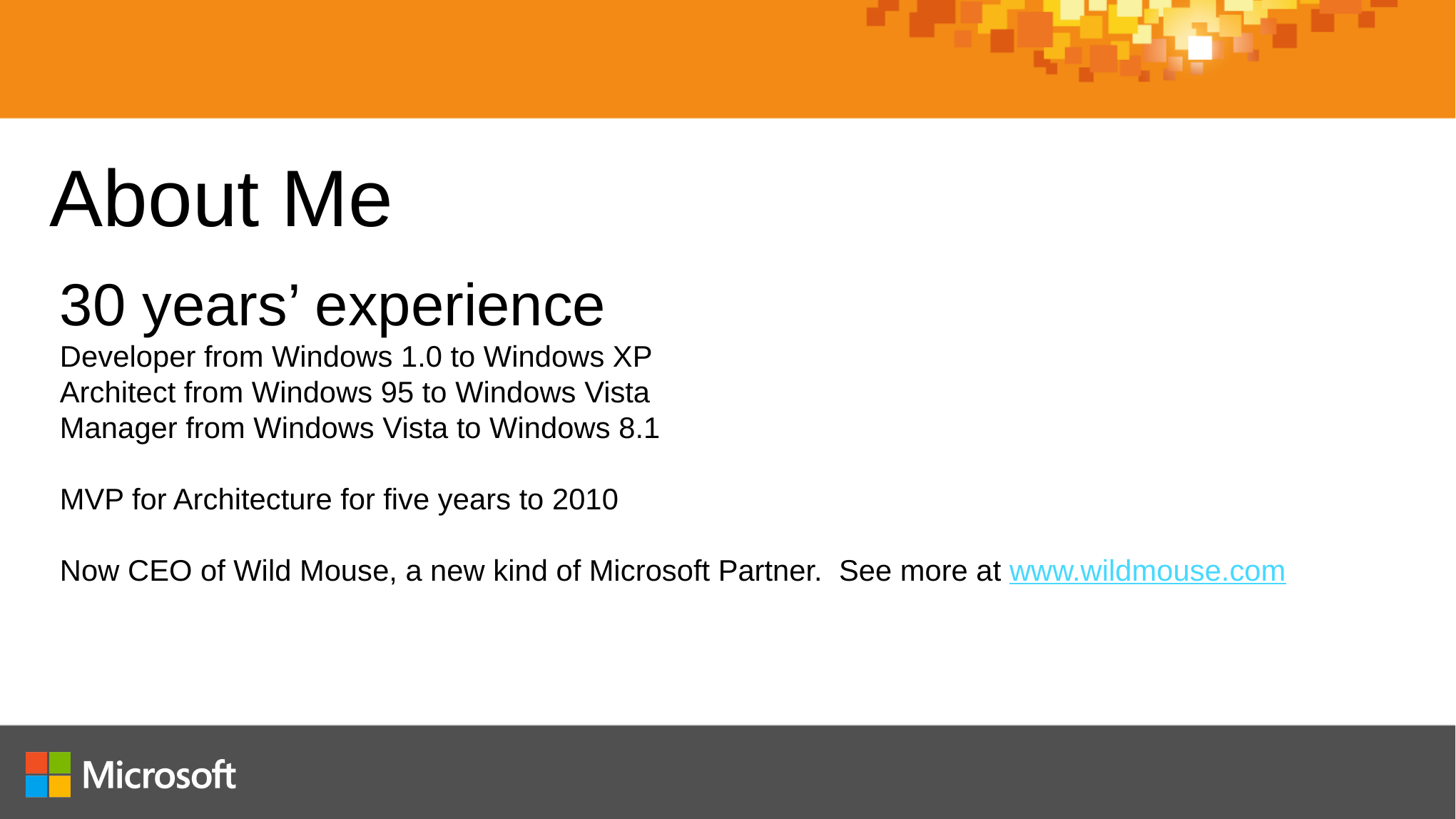

About Me
30 years’ experience
Developer from Windows 1.0 to Windows XP
Architect from Windows 95 to Windows Vista
Manager from Windows Vista to Windows 8.1

MVP for Architecture for five years to 2010

Now CEO of Wild Mouse, a new kind of Microsoft Partner.  See more at www.wildmouse.com